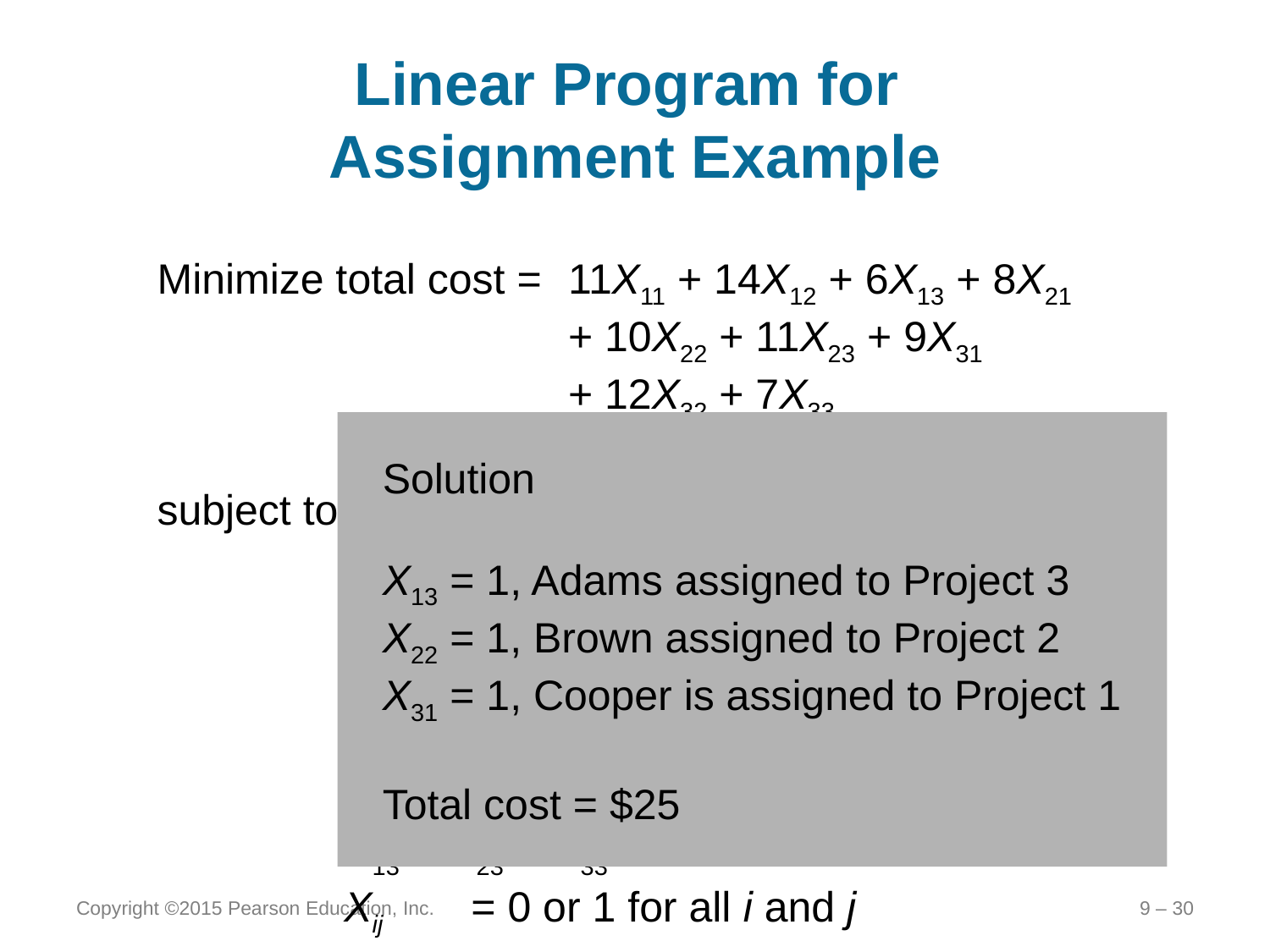

# Linear Program for Assignment Example
Minimize total cost =	11X11 + 14X12 + 6X13 + 8X21
+ 10X22 + 11X23 + 9X31
+ 12X32 + 7X33

subject to
	X11 + X12 + X13	≤ 1
	X21 + X22 + X23	≤ 1
	X31 + X32 + X33	≤ 1
	X11 + X21 + X31	= 1
	X12 + X22 + X32	= 1
	X13 + X23 + X33	= 1
	Xij	= 0 or 1 for all i and j
Solution

X13 = 1, Adams assigned to Project 3
X22 = 1, Brown assigned to Project 2
X31 = 1, Cooper is assigned to Project 1

Total cost = $25
Copyright ©2015 Pearson Education, Inc.
9 – 30